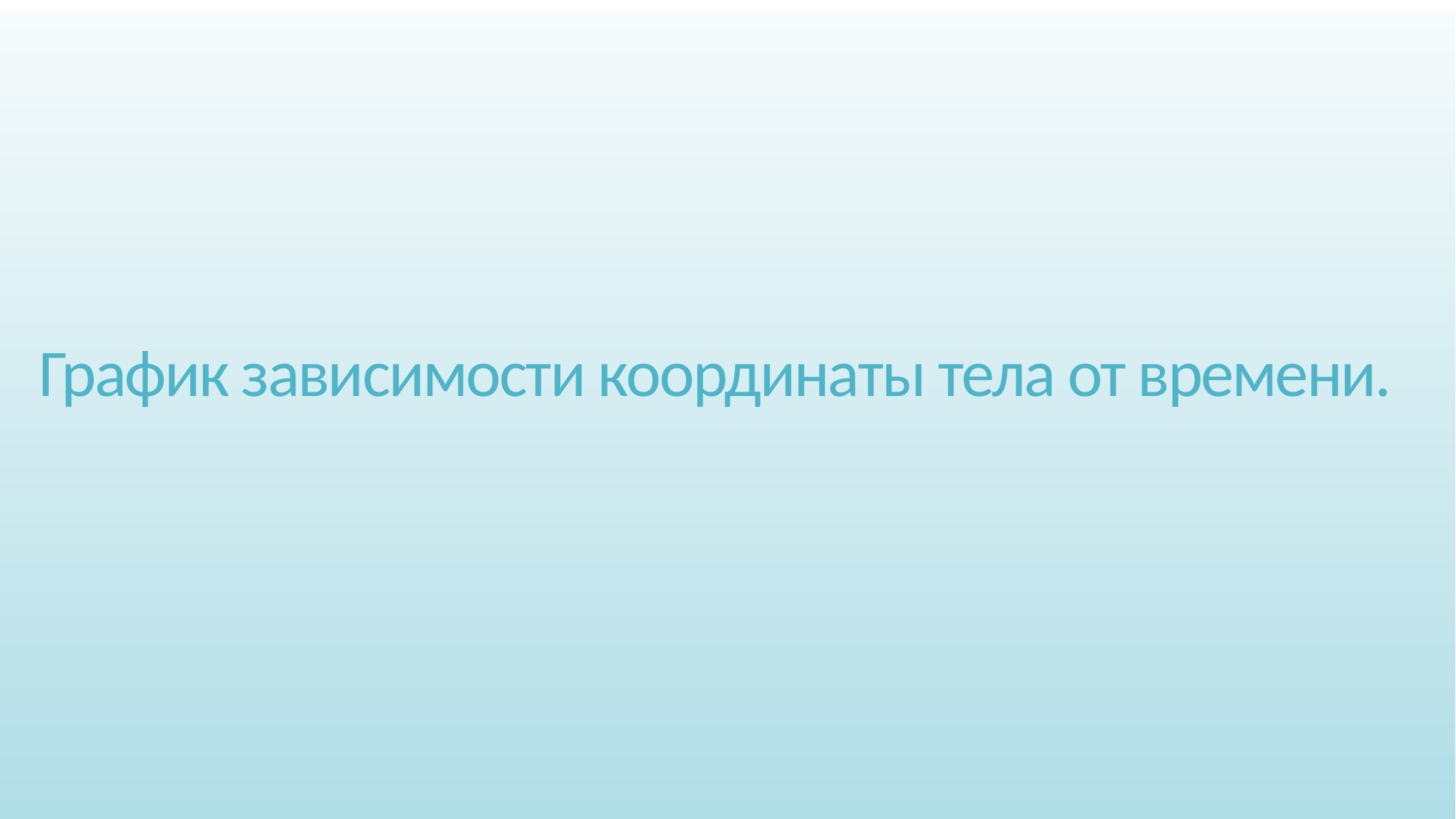

# График зависимости координаты тела от времени.